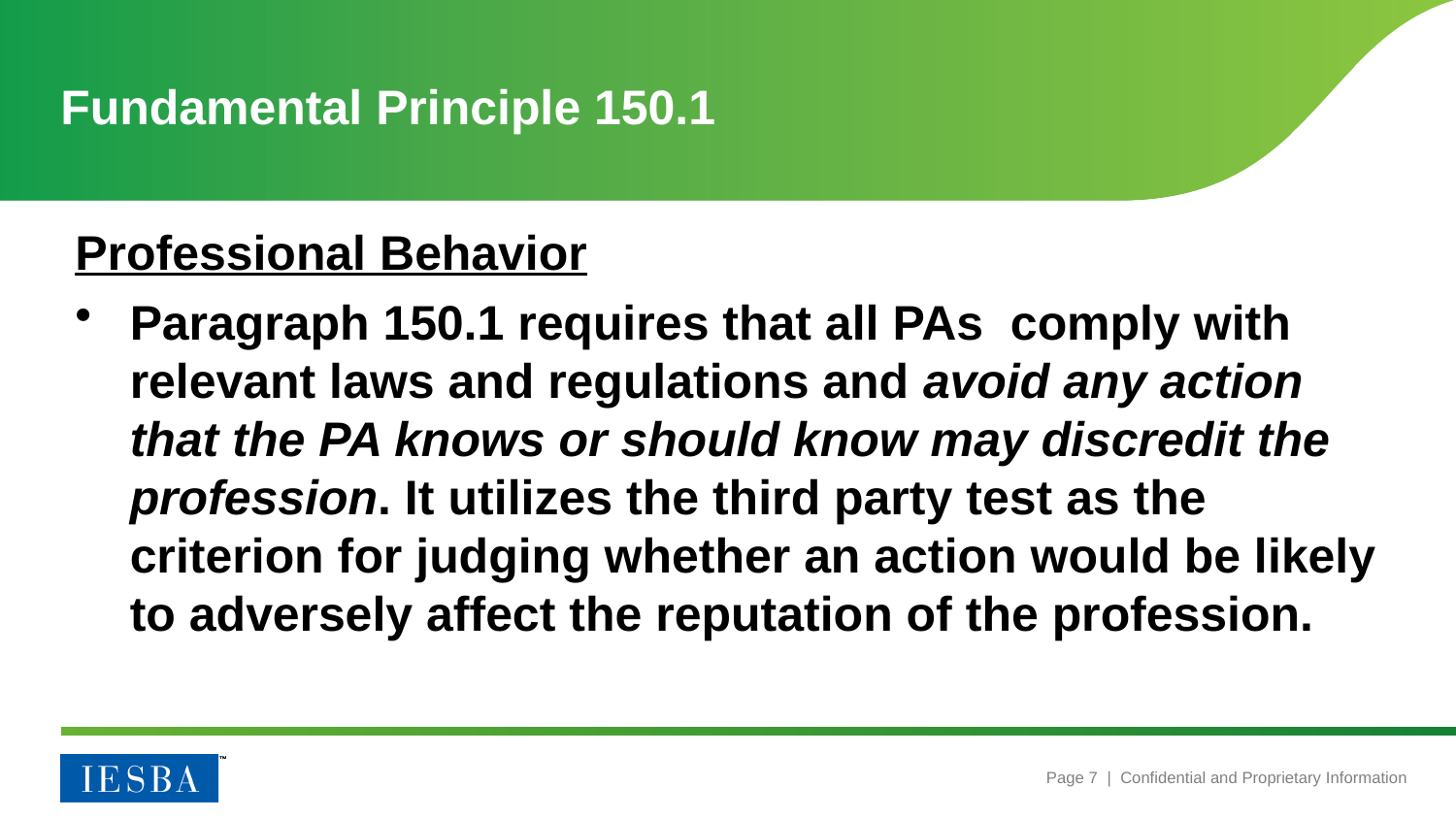

# Fundamental Principle 150.1
Professional Behavior
Paragraph 150.1 requires that all PAs  comply with relevant laws and regulations and avoid any action that the PA knows or should know may discredit the profession. It utilizes the third party test as the criterion for judging whether an action would be likely to adversely affect the reputation of the profession.